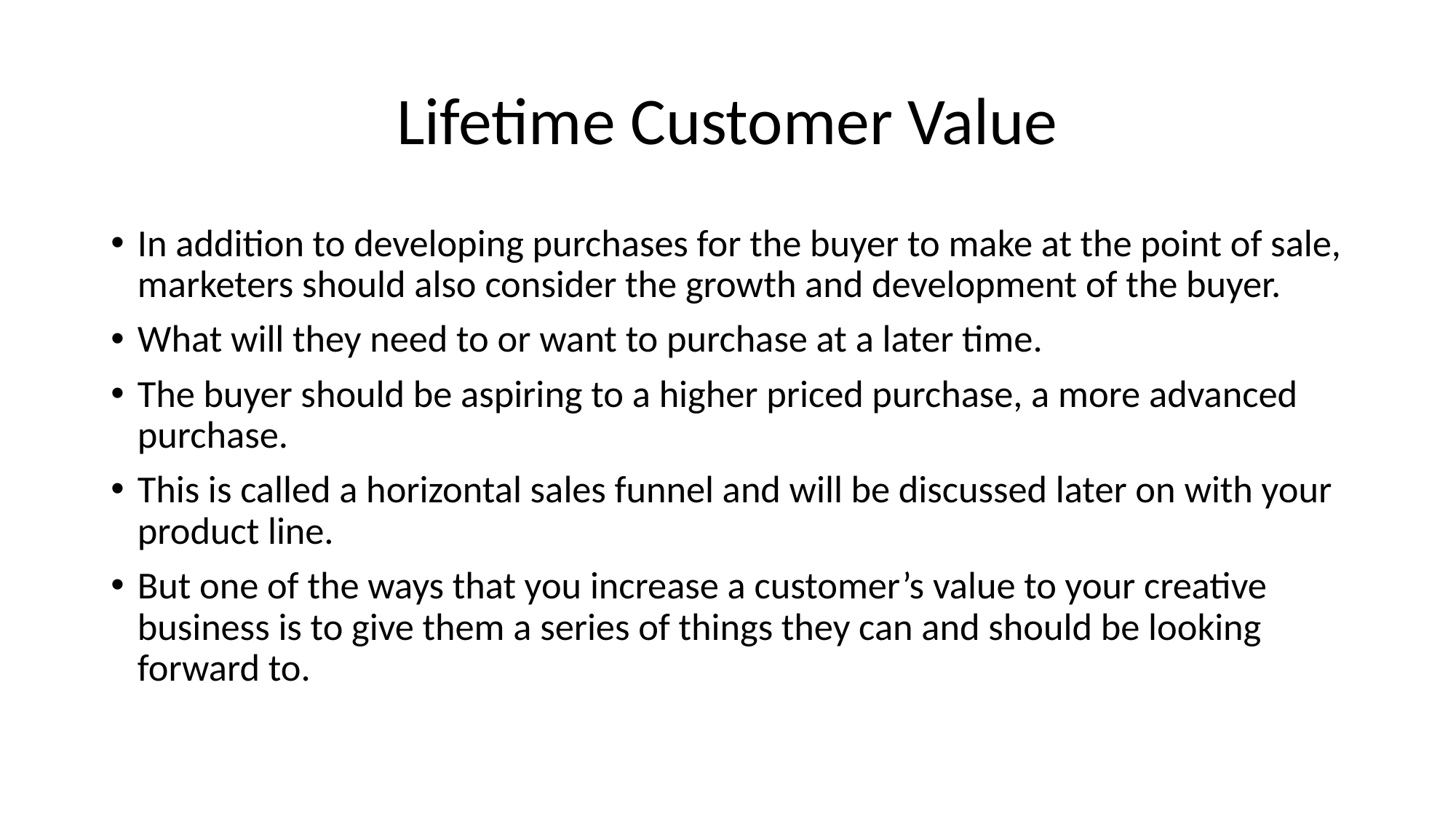

# Lifetime Customer Value
In addition to developing purchases for the buyer to make at the point of sale, marketers should also consider the growth and development of the buyer.
What will they need to or want to purchase at a later time.
The buyer should be aspiring to a higher priced purchase, a more advanced purchase.
This is called a horizontal sales funnel and will be discussed later on with your product line.
But one of the ways that you increase a customer’s value to your creative business is to give them a series of things they can and should be looking forward to.